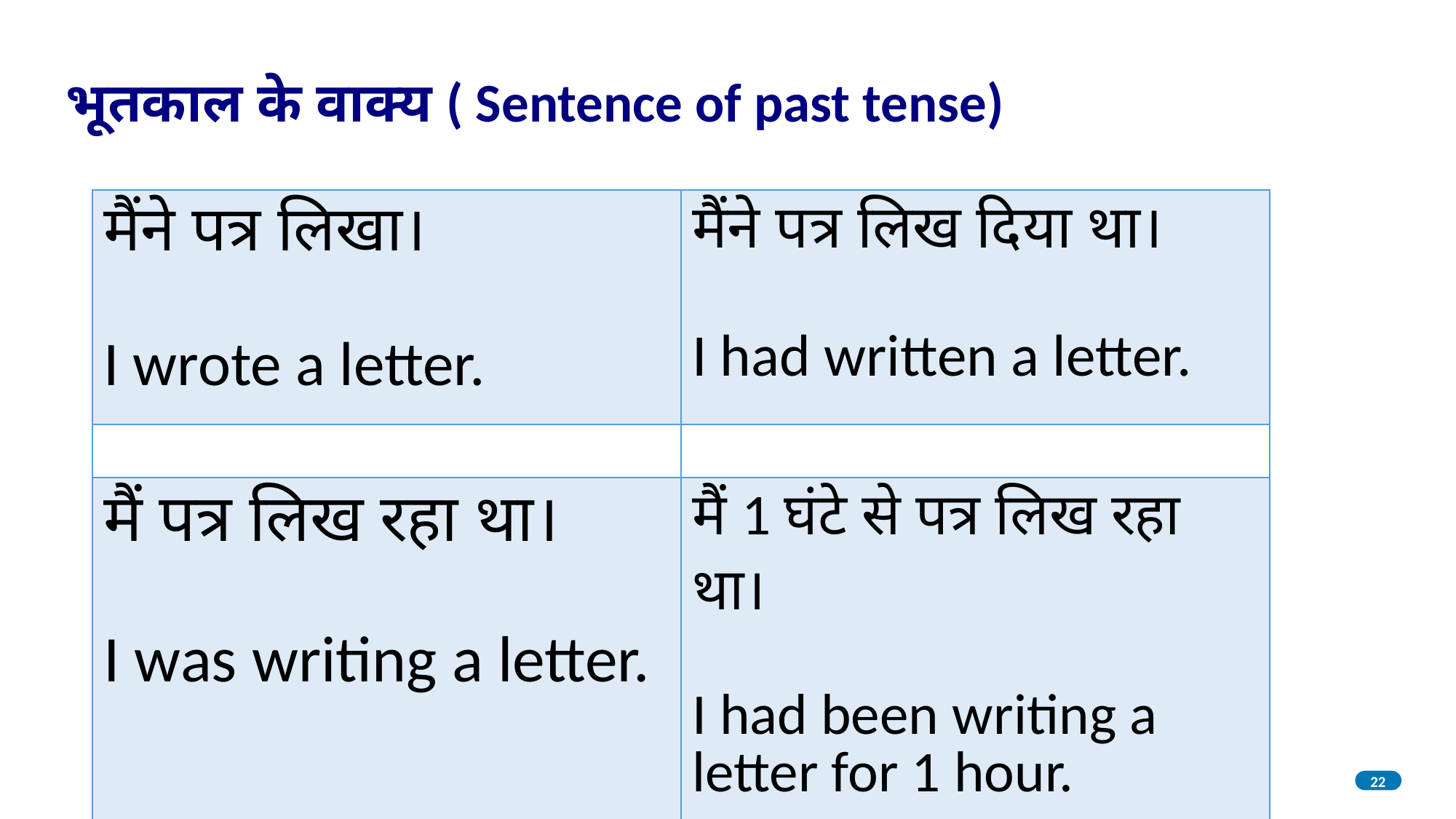

भूतकाल के वाक्य ( Sentence of past tense)
| मैंने पत्र लिखा। I wrote a letter. | मैंने पत्र लिख दिया था। I had written a letter. |
| --- | --- |
|  |  |
| मैं पत्र लिख रहा था। I was writing a letter. | मैं 1 घंटे से पत्र लिख रहा था। I had been writing a letter for 1 hour. |
22